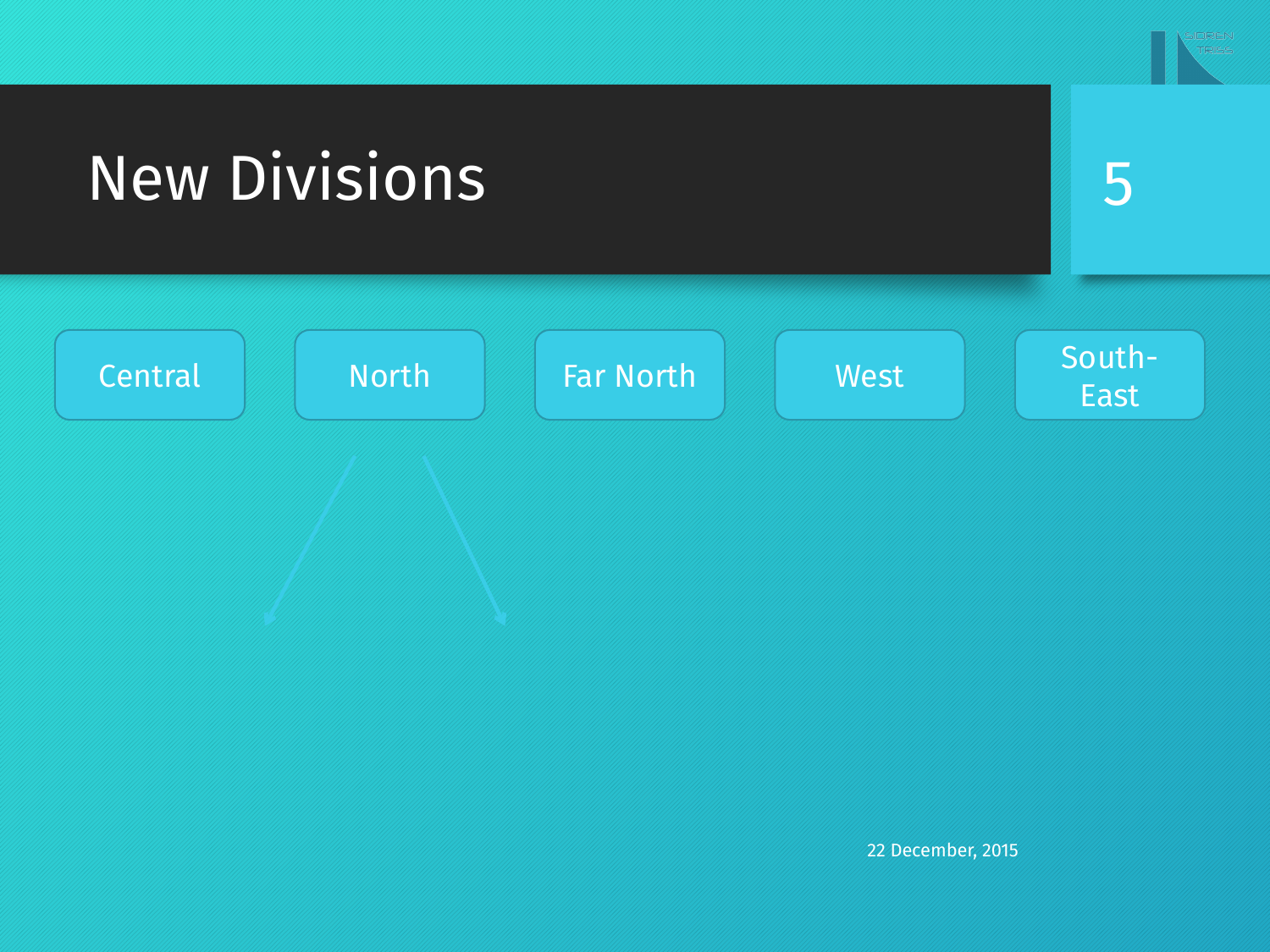

# New Divisions
5
Central
North
Far North
West
South-East
22 December, 2015